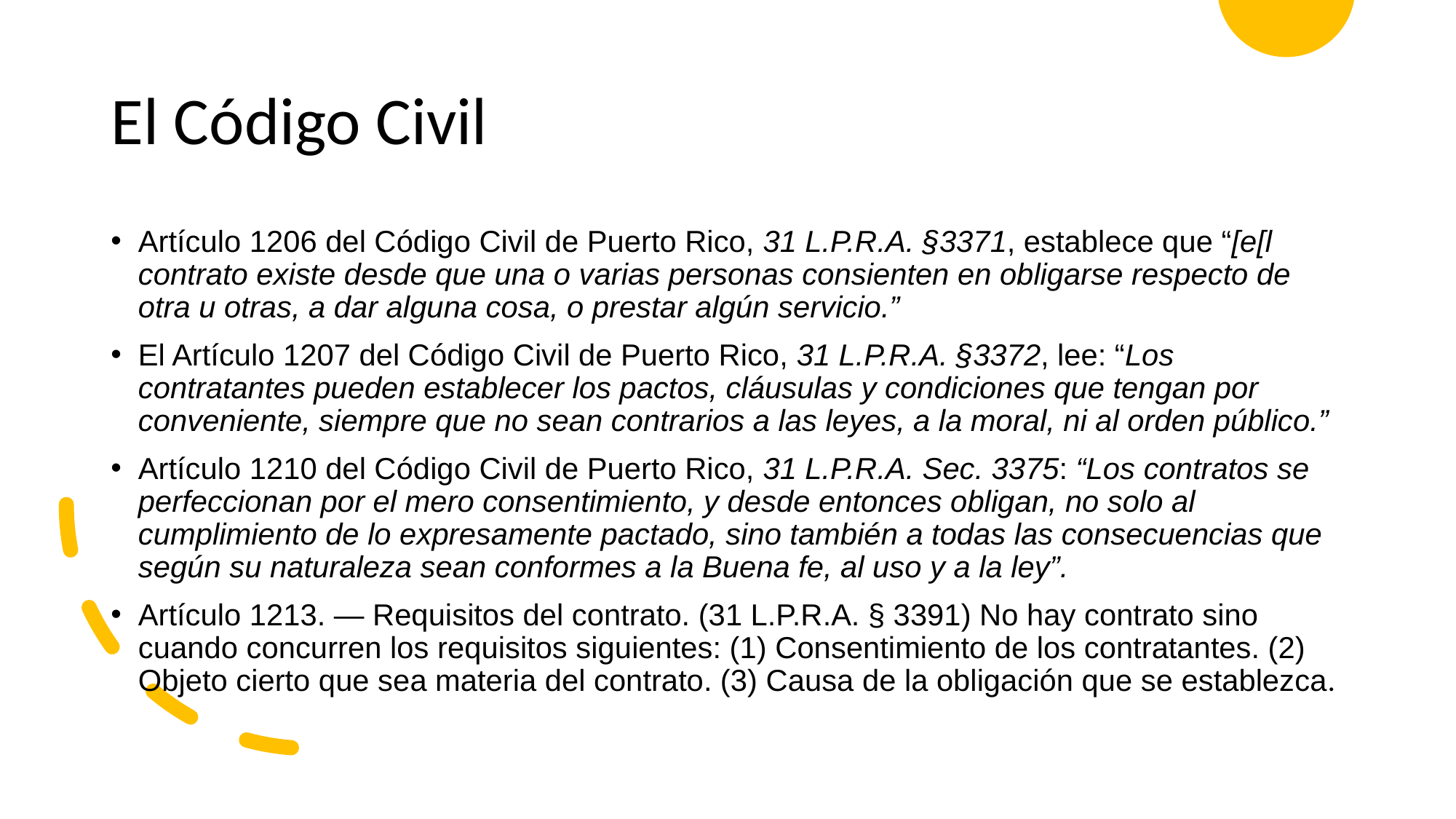

# El Código Civil
Artículo 1206 del Código Civil de Puerto Rico, 31 L.P.R.A. §3371, establece que “[e[l contrato existe desde que una o varias personas consienten en obligarse respecto de otra u otras, a dar alguna cosa, o prestar algún servicio.”
El Artículo 1207 del Código Civil de Puerto Rico, 31 L.P.R.A. §3372, lee: “Los contratantes pueden establecer los pactos, cláusulas y condiciones que tengan por conveniente, siempre que no sean contrarios a las leyes, a la moral, ni al orden público.”
Artículo 1210 del Código Civil de Puerto Rico, 31 L.P.R.A. Sec. 3375: “Los contratos se perfeccionan por el mero consentimiento, y desde entonces obligan, no solo al cumplimiento de lo expresamente pactado, sino también a todas las consecuencias que según su naturaleza sean conformes a la Buena fe, al uso y a la ley”.
Artículo 1213. — Requisitos del contrato. (31 L.P.R.A. § 3391) No hay contrato sino cuando concurren los requisitos siguientes: (1) Consentimiento de los contratantes. (2) Objeto cierto que sea materia del contrato. (3) Causa de la obligación que se establezca.